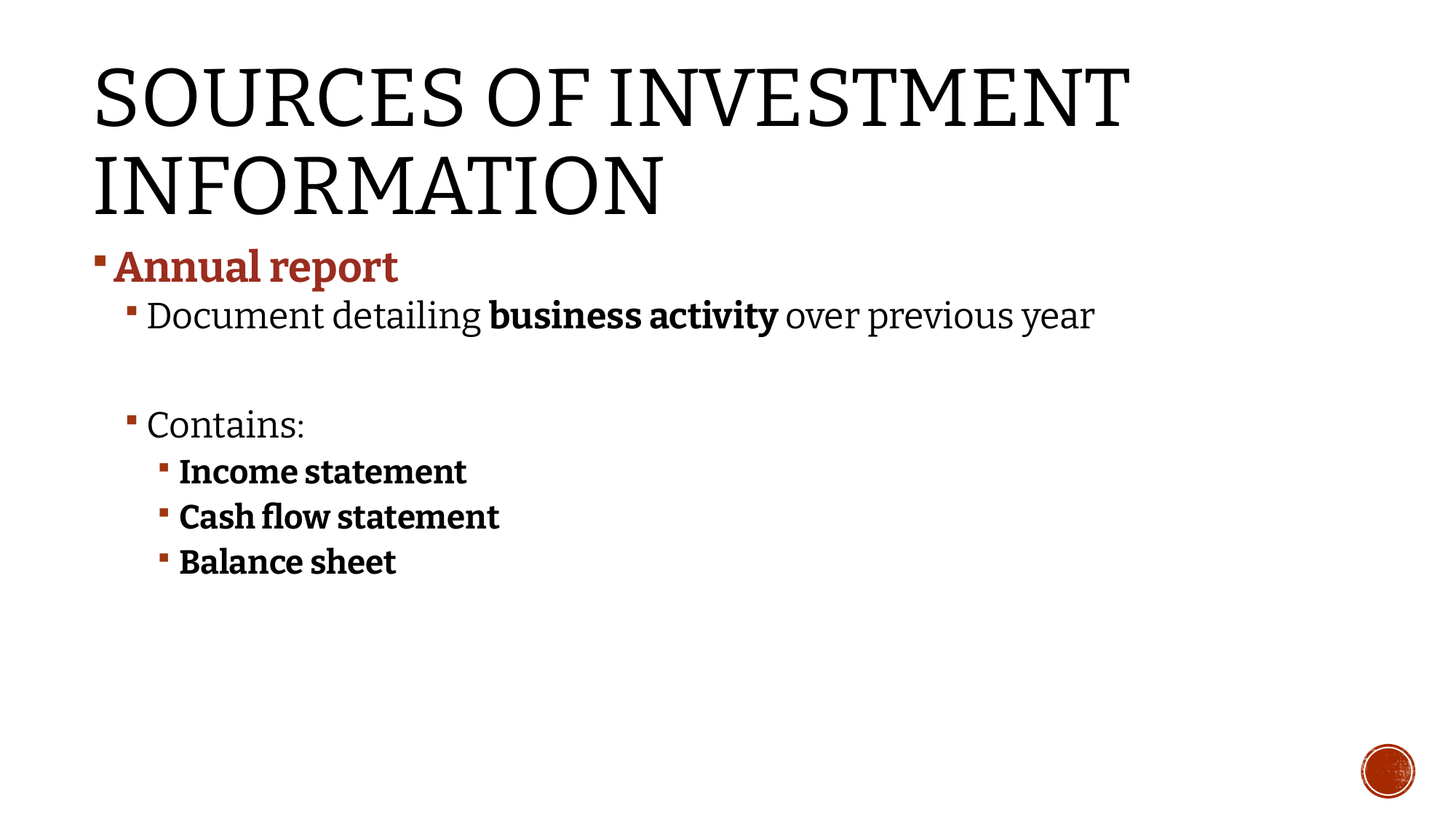

# Sources of Investment Information
Annual report
Document detailing business activity over previous year

Contains:
Income statement
Cash flow statement
Balance sheet